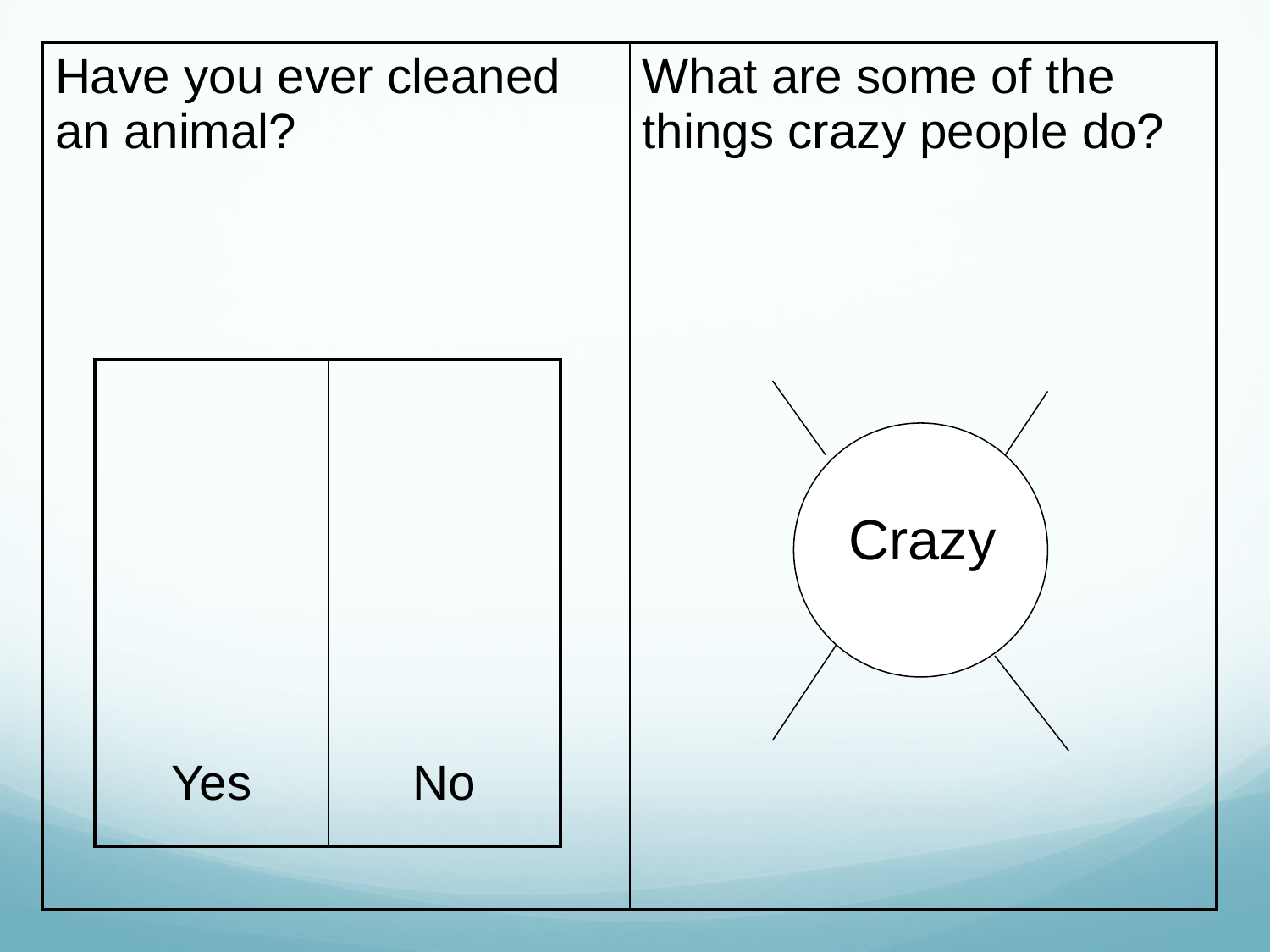

| Have you ever cleaned an animal? | What are some of the things crazy people do? |
| --- | --- |
| Yes | No |
| --- | --- |

Crazy